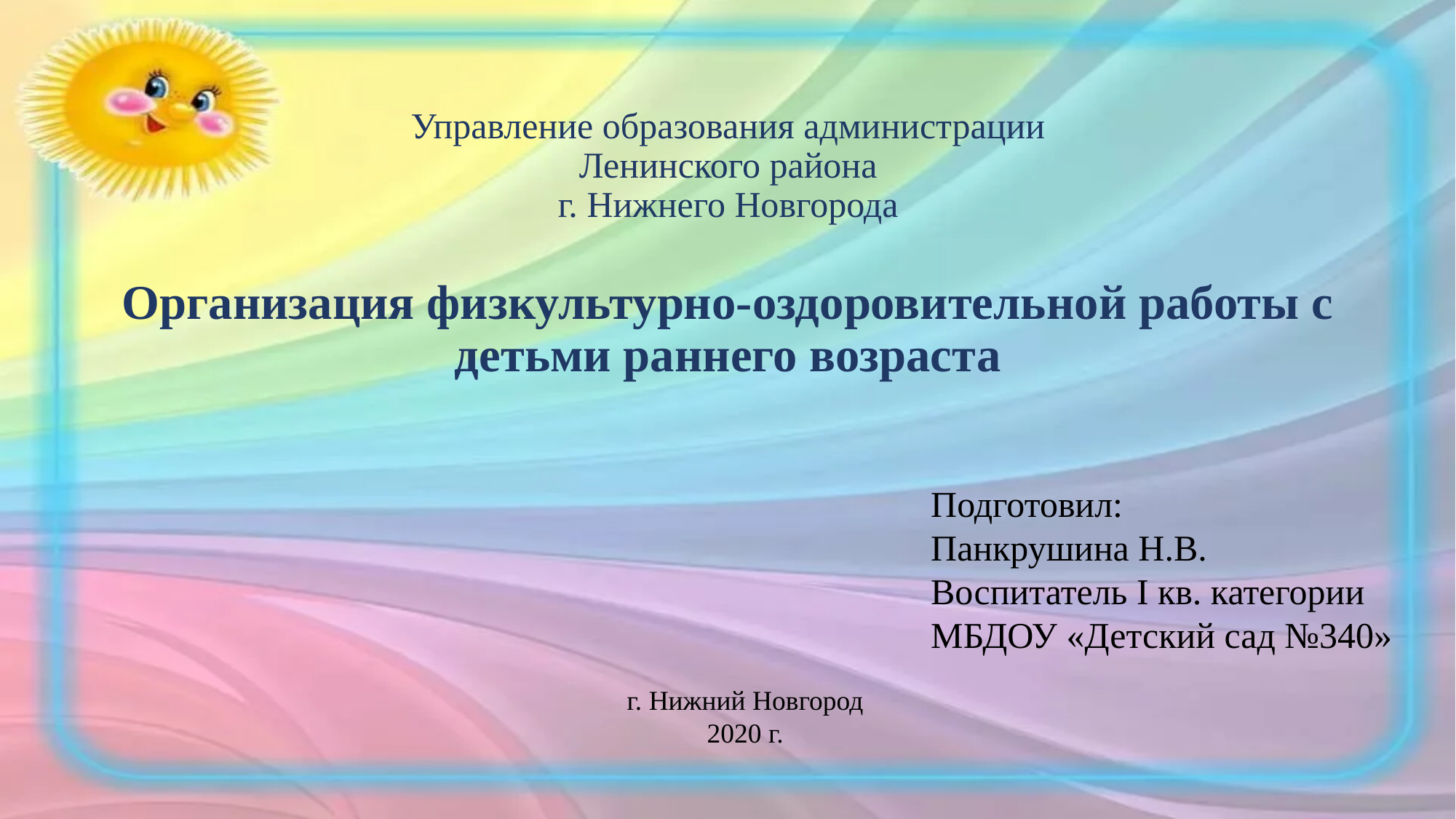

Управление образования администрации
Ленинского района
г. Нижнего Новгорода
Организация физкультурно-оздоровительной работы с детьми раннего возраста
Подготовил:
Панкрушина Н.В.
Воспитатель I кв. категории
МБДОУ «Детский сад №340»

г. Нижний Новгород
2020 г.